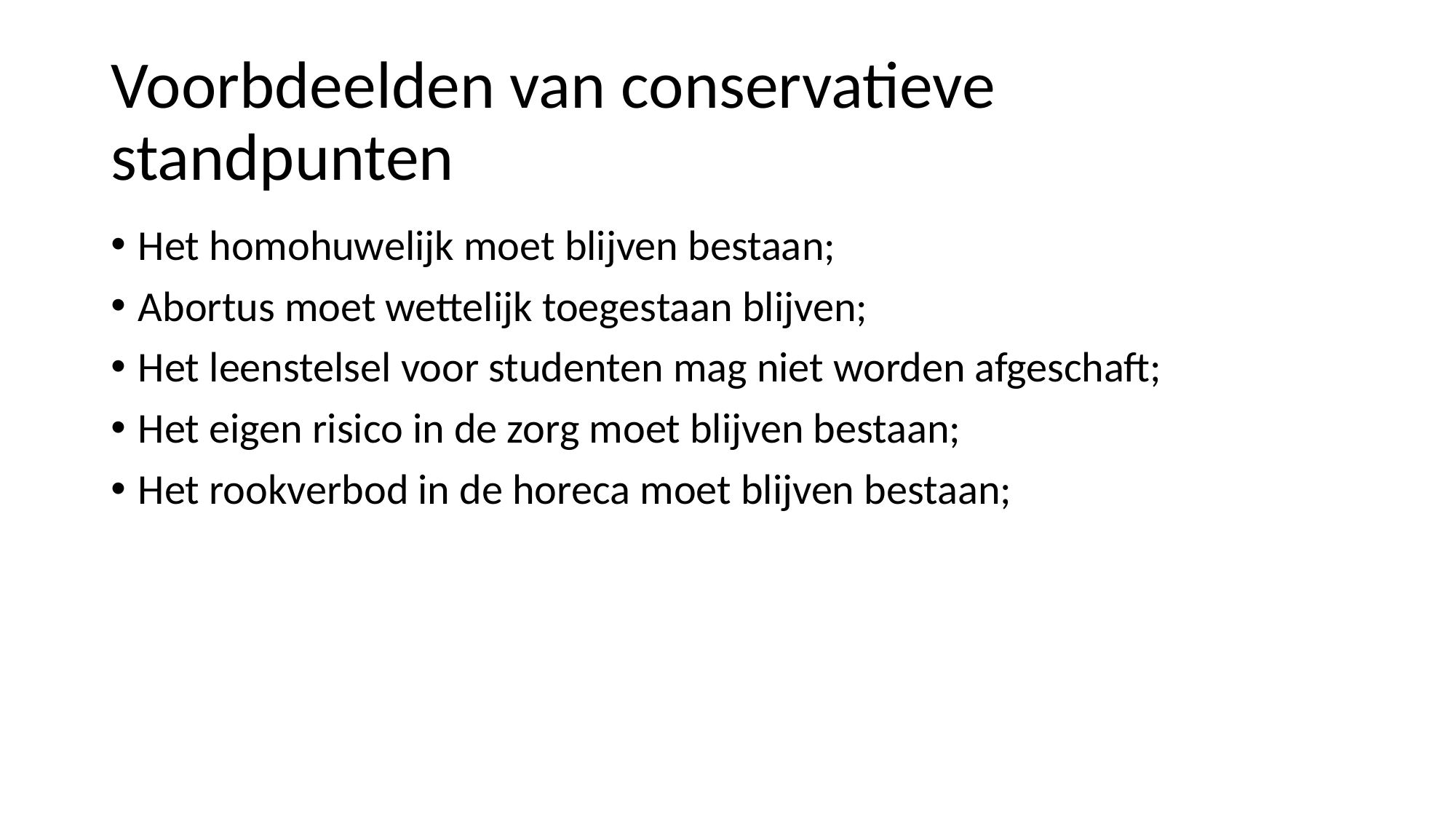

# Voorbdeelden van conservatieve standpunten
Het homohuwelijk moet blijven bestaan;
Abortus moet wettelijk toegestaan blijven;
Het leenstelsel voor studenten mag niet worden afgeschaft;
Het eigen risico in de zorg moet blijven bestaan;
Het rookverbod in de horeca moet blijven bestaan;